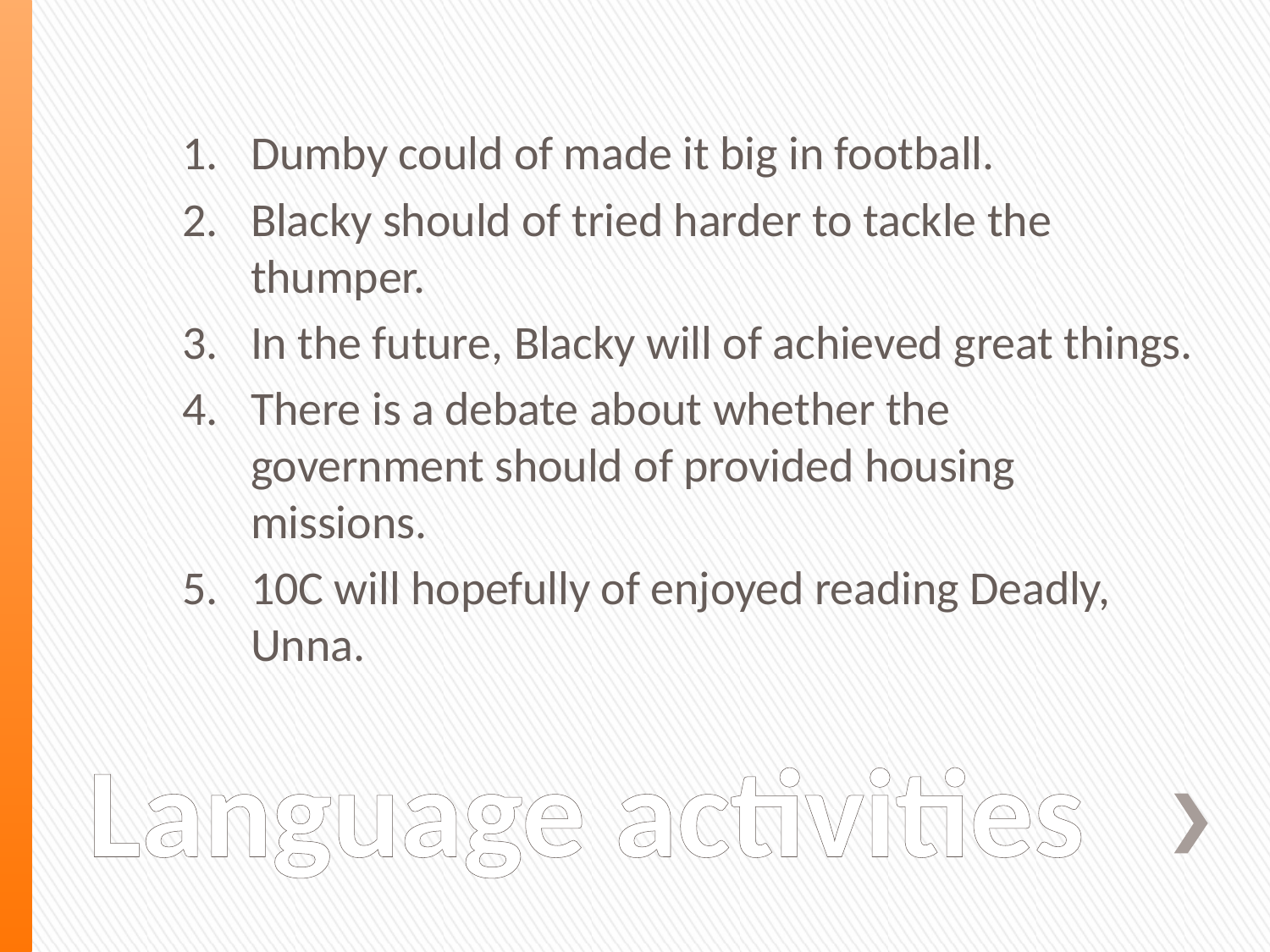

Dumby could of made it big in football.
Blacky should of tried harder to tackle the thumper.
In the future, Blacky will of achieved great things.
There is a debate about whether the government should of provided housing missions.
10C will hopefully of enjoyed reading Deadly, Unna.

# Language activities